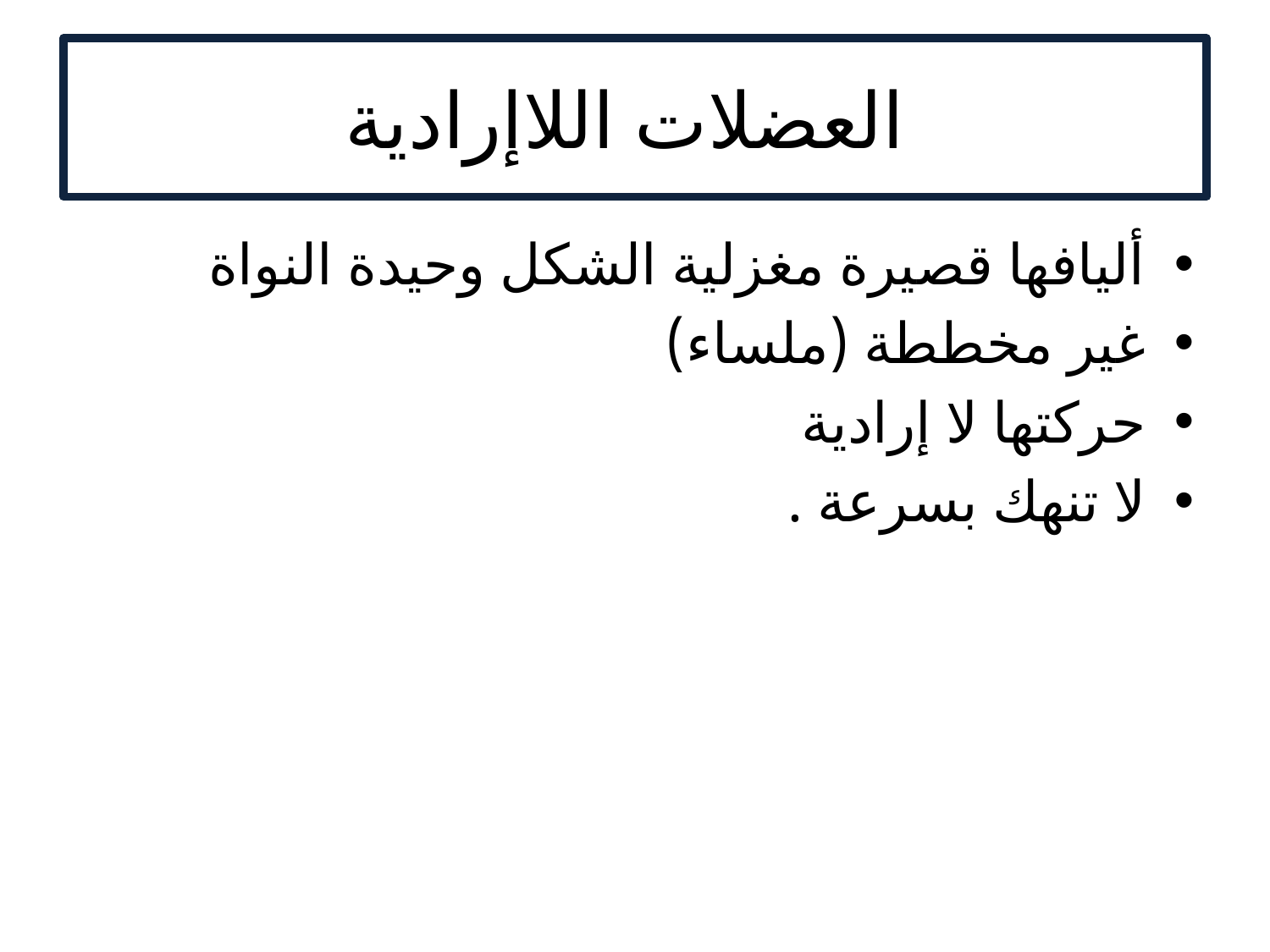

# العضلات اللاإرادية
أليافها قصيرة مغزلية الشكل وحيدة النواة
غير مخططة (ملساء)
حركتها لا إرادية
لا تنهك بسرعة .